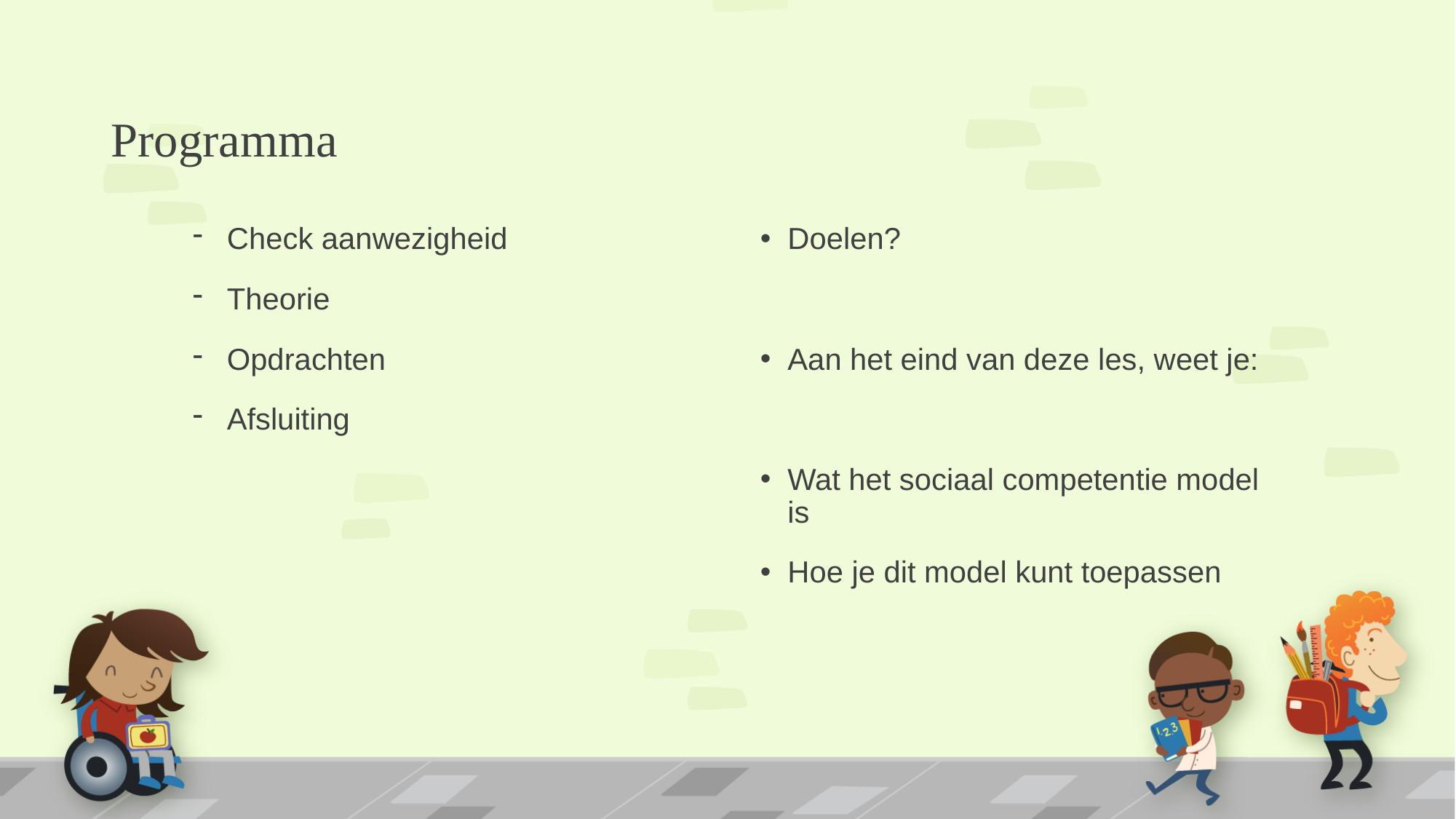

# Programma
Check aanwezigheid
Theorie
Opdrachten
Afsluiting

Doelen?

Aan het eind van deze les, weet je:

Wat het sociaal competentie model is
Hoe je dit model kunt toepassen